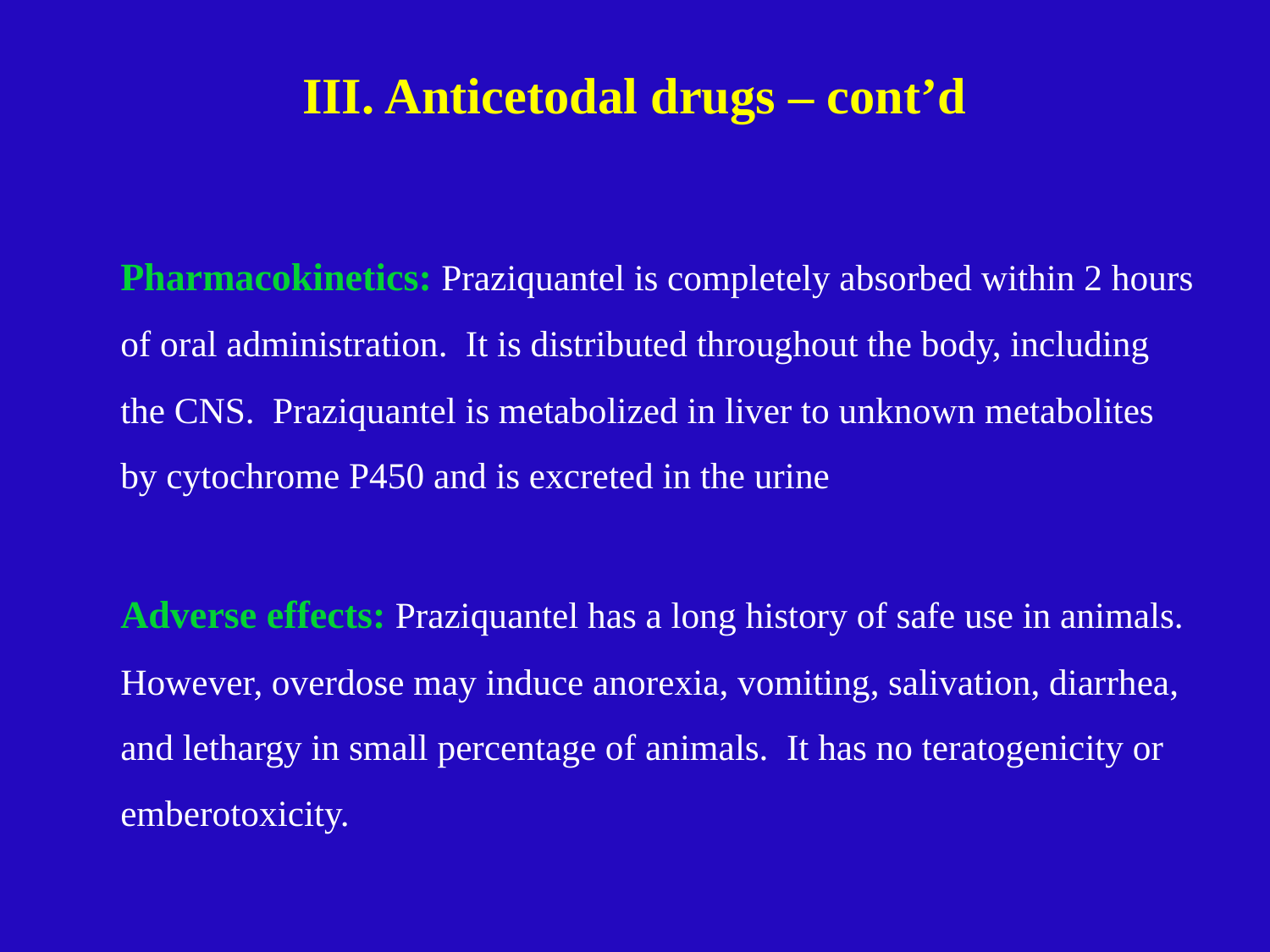

# III. Anticetodal drugs – cont’d
Pharmacokinetics: Praziquantel is completely absorbed within 2 hours of oral administration.  It is distributed throughout the body, including the CNS.  Praziquantel is metabolized in liver to unknown metabolites by cytochrome P450 and is excreted in the urine

Adverse effects: Praziquantel has a long history of safe use in animals.  However, overdose may induce anorexia, vomiting, salivation, diarrhea, and lethargy in small percentage of animals.  It has no teratogenicity or emberotoxicity.